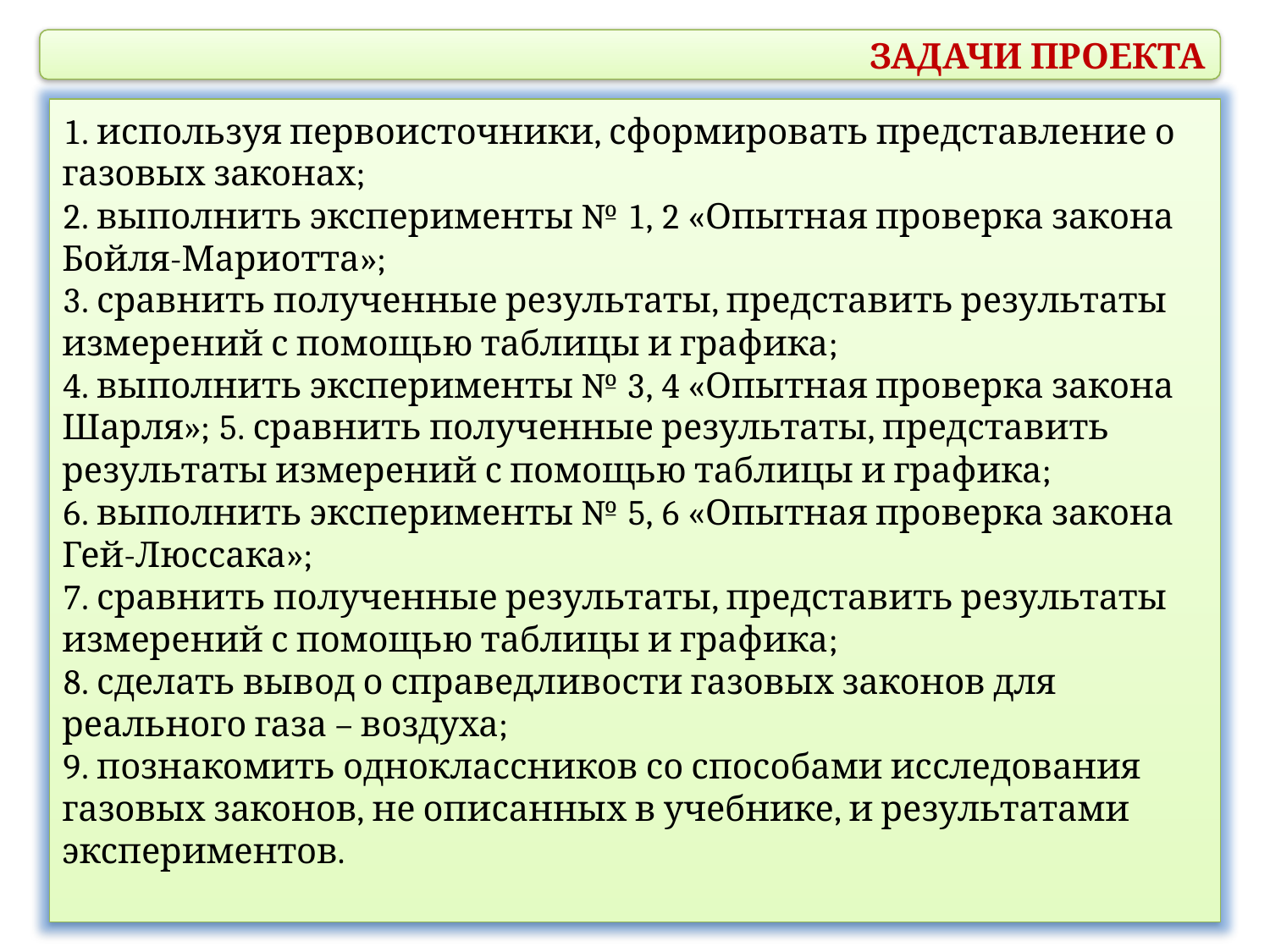

#
ЗАДАЧИ ПРОЕКТА

1. используя первоисточники, сформировать представление о газовых законах;
2. выполнить эксперименты № 1, 2 «Опытная проверка закона Бойля-Мариотта»;
3. сравнить полученные результаты, представить результаты измерений с помощью таблицы и графика;
4. выполнить эксперименты № 3, 4 «Опытная проверка закона Шарля»; 5. сравнить полученные результаты, представить результаты измерений с помощью таблицы и графика;
6. выполнить эксперименты № 5, 6 «Опытная проверка закона Гей-Люссака»;
7. сравнить полученные результаты, представить результаты измерений с помощью таблицы и графика;
8. сделать вывод о справедливости газовых законов для реального газа – воздуха;
9. познакомить одноклассников со способами исследования газовых законов, не описанных в учебнике, и результатами экспериментов.